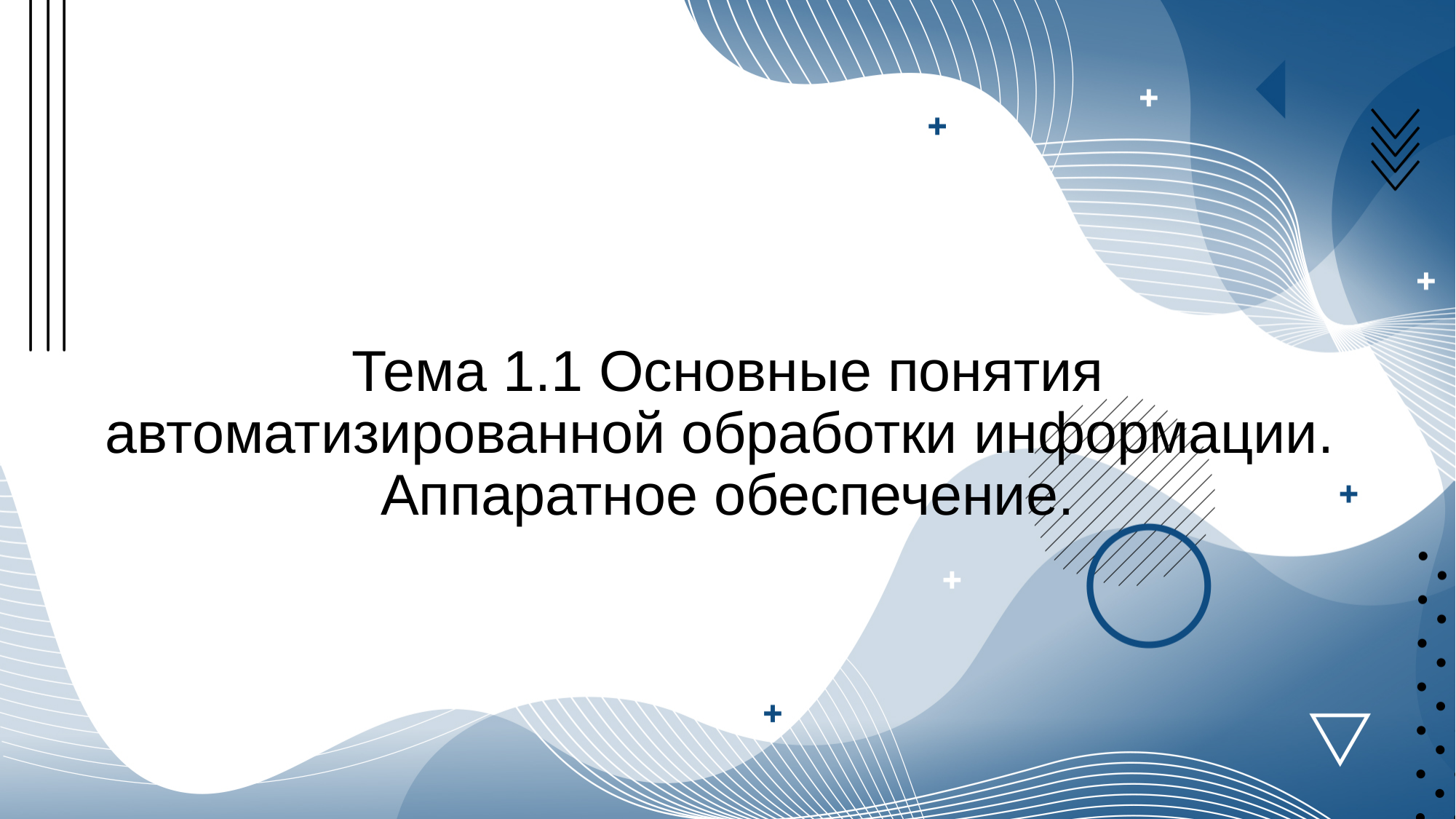

# Тема 1.1 Основные понятия автоматизированной обработки информации. Аппаратное обеспечение.